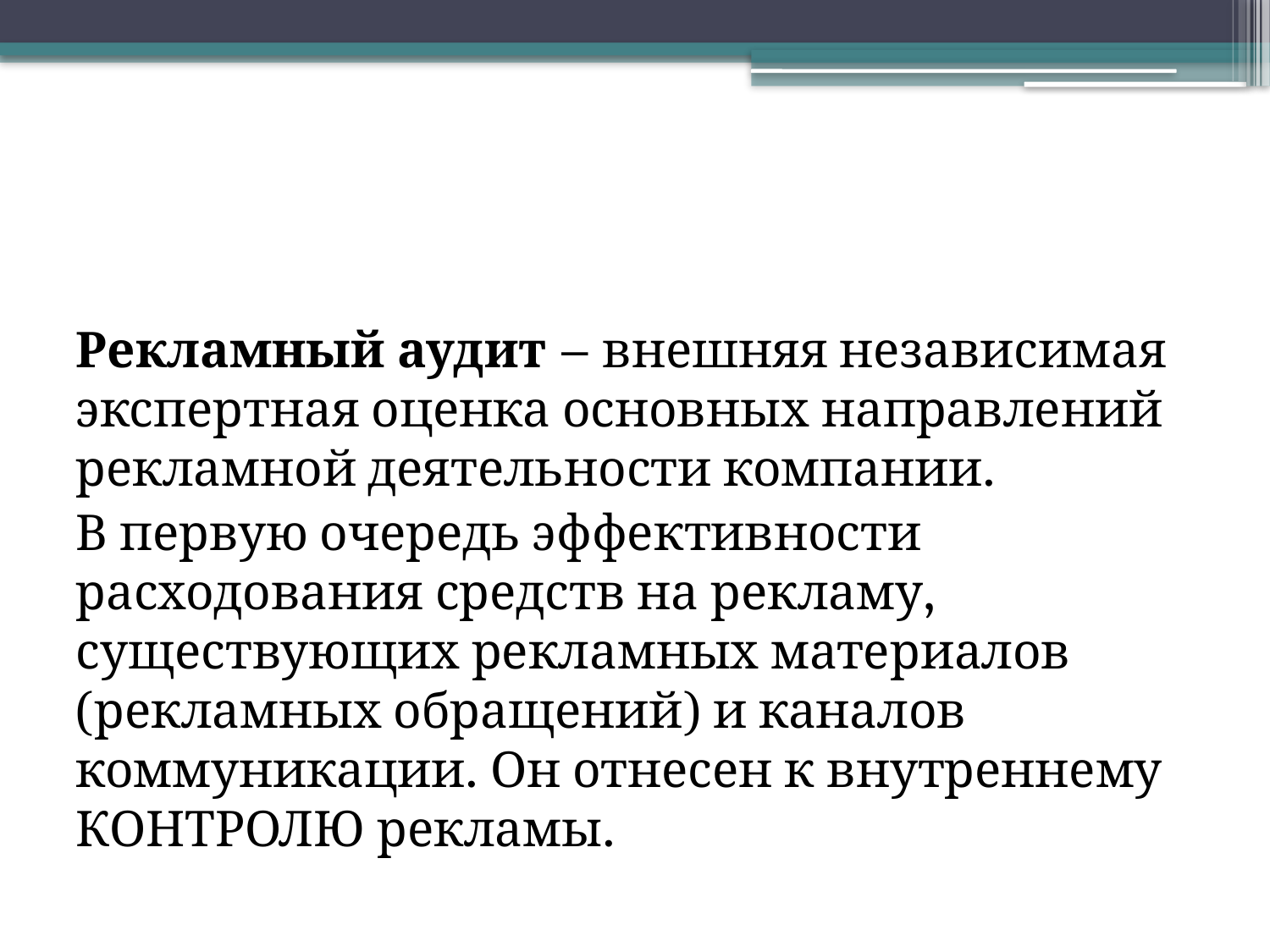

Рекламный аудит – внешняя независимая экспертная оценка основных направлений рекламной деятельности компании.
В первую очередь эффективности расходования средств на рекламу, существующих рекламных материалов (рекламных обращений) и каналов коммуникации. Он отнесен к внутреннему контролю рекламы.